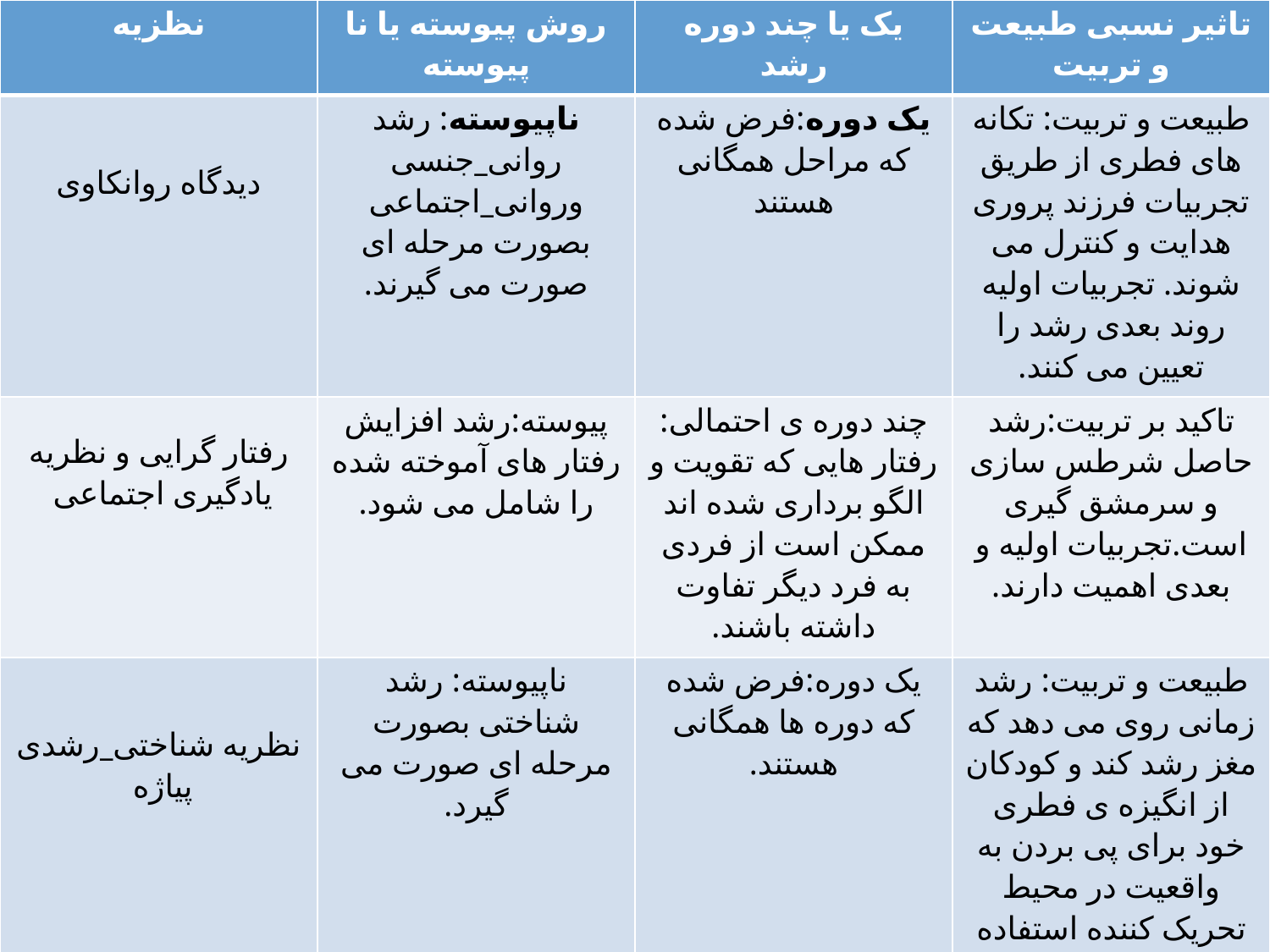

| نظزیه | روش پیوسته یا نا پیوسته | یک یا چند دوره رشد | تاثیر نسبی طبیعت و تربیت |
| --- | --- | --- | --- |
| دیدگاه روانکاوی | ناپیوسته: رشد روانی\_جنسی وروانی\_اجتماعی بصورت مرحله ای صورت می گیرند. | یک دوره:فرض شده که مراحل همگانی هستند | طبیعت و تربیت: تکانه های فطری از طریق تجربیات فرزند پروری هدایت و کنترل می شوند. تجربیات اولیه روند بعدی رشد را تعیین می کنند. |
| رفتار گرایی و نظریه یادگیری اجتماعی | پیوسته:رشد افزایش رفتار های آموخته شده را شامل می شود. | چند دوره ی احتمالی: رفتار هایی که تقویت و الگو برداری شده اند ممکن است از فردی به فرد دیگر تفاوت داشته باشند. | تاکید بر تربیت:رشد حاصل شرطس سازی و سرمشق گیری است.تجربیات اولیه و بعدی اهمیت دارند. |
| نظریه شناختی\_رشدی پیاژه | ناپیوسته: رشد شناختی بصورت مرحله ای صورت می گیرد. | یک دوره:فرض شده که دوره ها همگانی هستند. | طبیعت و تربیت: رشد زمانی روی می دهد که مغز رشد کند و کودکان از انگیزه ی فطری خود برای پی بردن به واقعیت در محیط تحریک کننده استفاده کنند. |
| پردازش اطلاعات | پیوسته: کودکان و بزرگسالان به تدریج از نظر ادراک، توجه، حافظه و مهارت های حل مسئله بهبود می یابند. | یک دوره: تغییراتی که مورد بررسی قرار گرفته اند اغلب یا تمام کودکان و بزرگسالان را مشخص می کنند. | طبیعت و تربیت: کودکان و بزرگسالان موجودات فعال و معقولی هستند که وقتی مغز رشد می کند شیوه تفکر خود را تغییر می دهند و با در خواستهای محیط تازه روبه رو می شوند. |
30
www.modirkade.ir